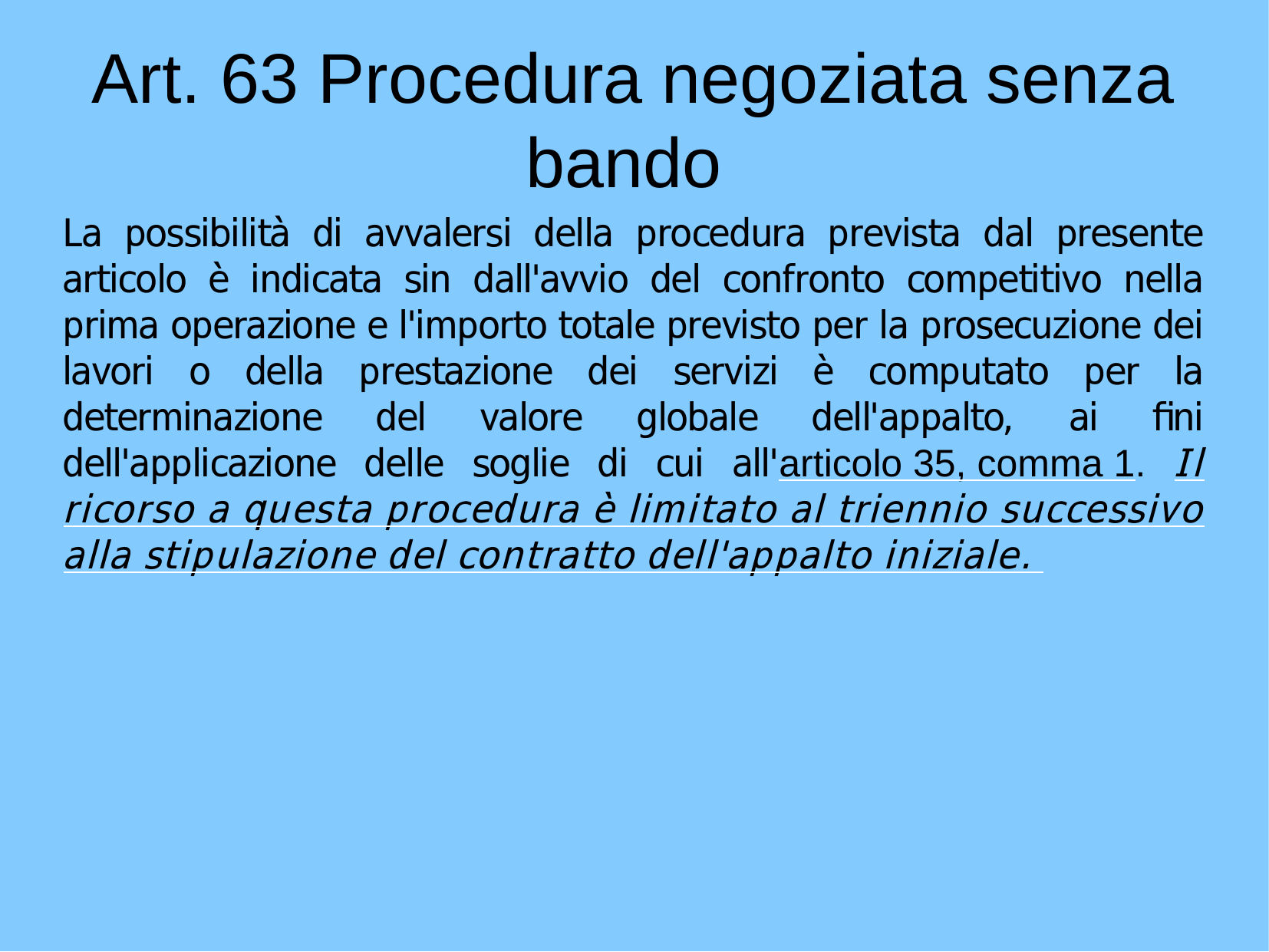

Art. 63 Procedura negoziata senza bando
La possibilità di avvalersi della procedura prevista dal presente articolo è indicata sin dall'avvio del confronto competitivo nella prima operazione e l'importo totale previsto per la prosecuzione dei lavori o della prestazione dei servizi è computato per la determinazione del valore globale dell'appalto, ai fini dell'applicazione delle soglie di cui all'articolo 35, comma 1. Il ricorso a questa procedura è limitato al triennio successivo alla stipulazione del contratto dell'appalto iniziale.